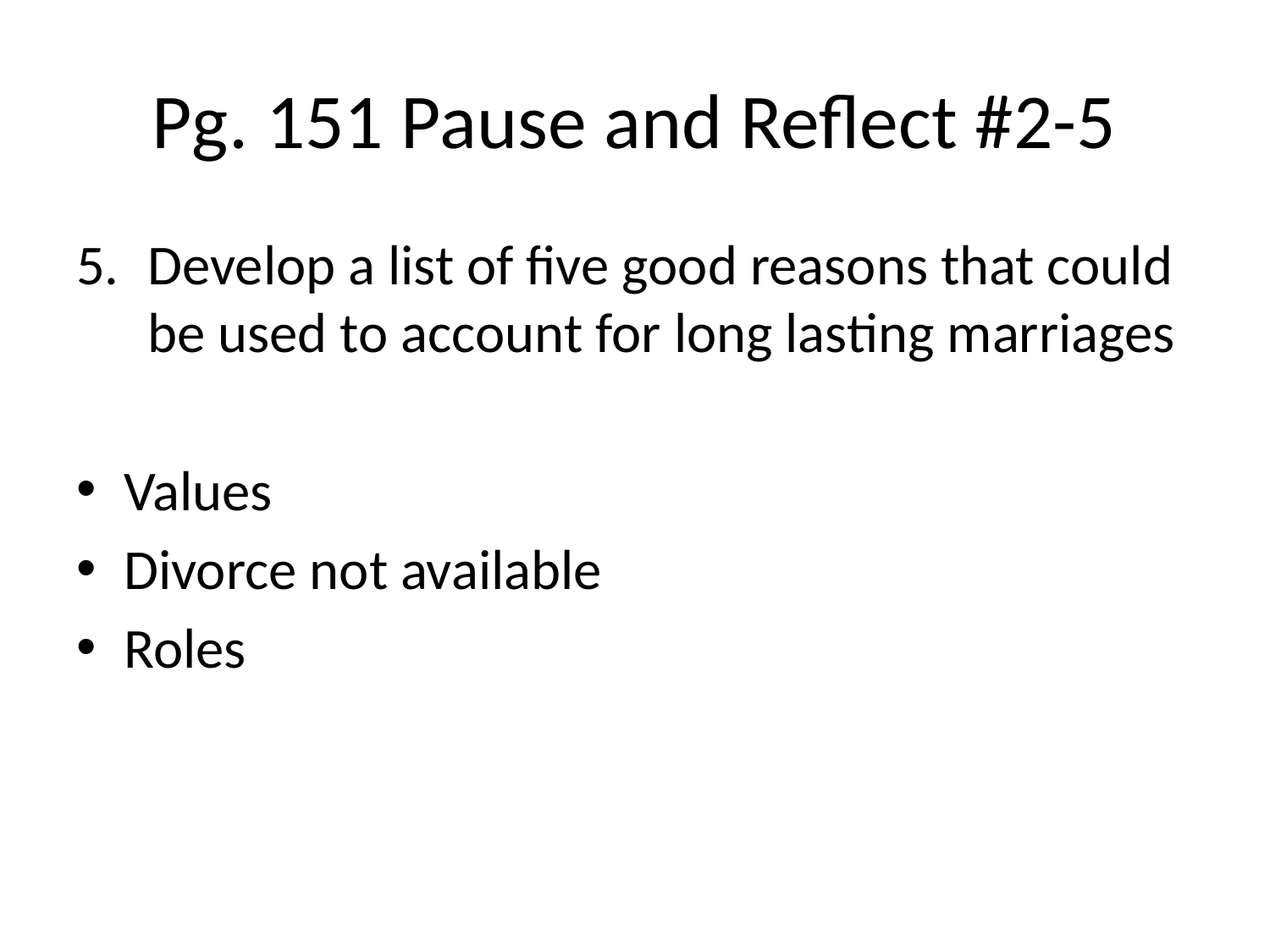

# Pg. 151 Pause and Reflect #2-5
Develop a list of five good reasons that could be used to account for long lasting marriages

Values
Divorce not available
Roles